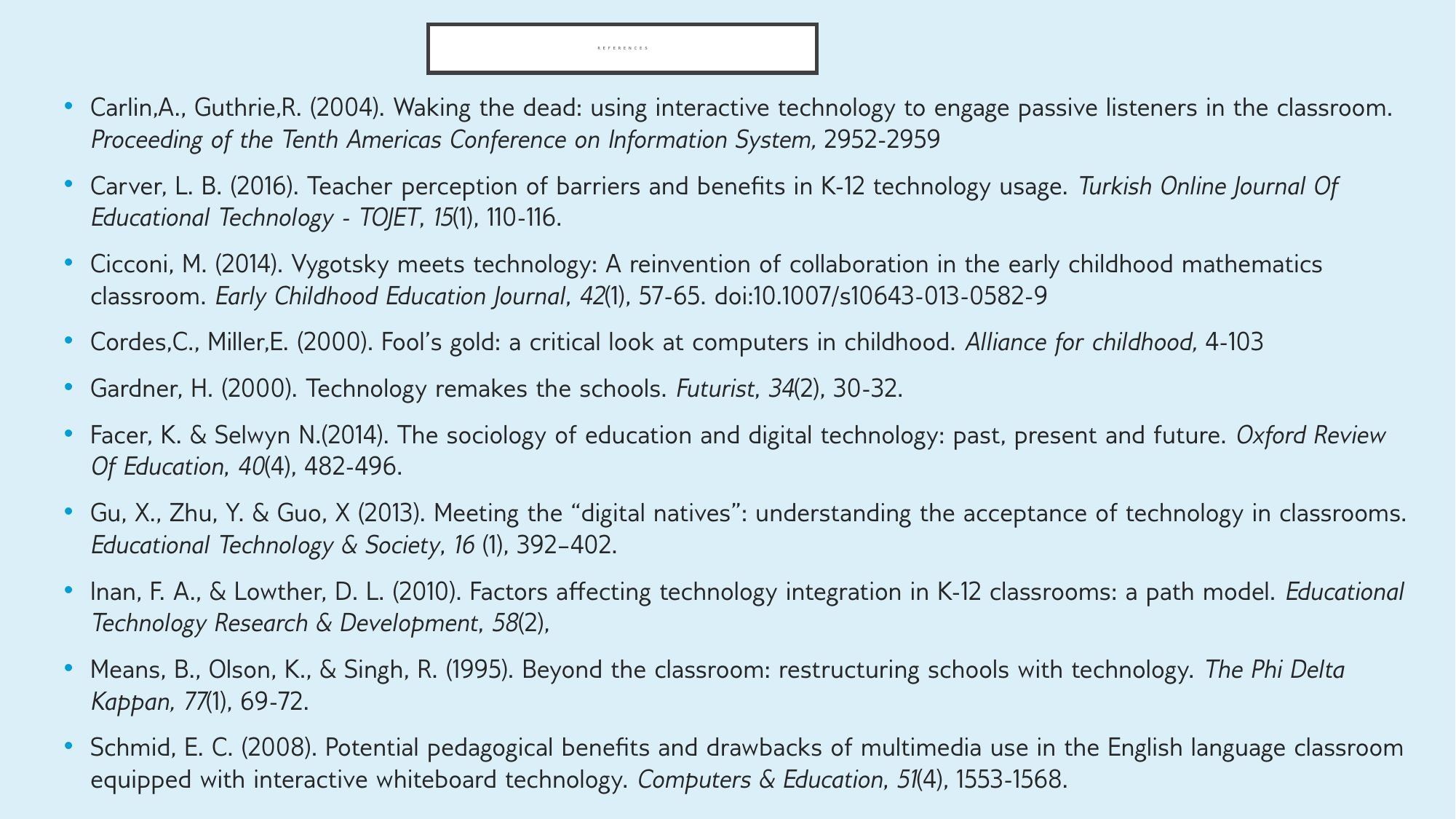

# References
Carlin,A., Guthrie,R. (2004). Waking the dead: using interactive technology to engage passive listeners in the classroom. Proceeding of the Tenth Americas Conference on Information System, 2952-2959
Carver, L. B. (2016). Teacher perception of barriers and benefits in K-12 technology usage. Turkish Online Journal Of Educational Technology - TOJET, 15(1), 110-116.
Cicconi, M. (2014). Vygotsky meets technology: A reinvention of collaboration in the early childhood mathematics      classroom. Early Childhood Education Journal, 42(1), 57-65. doi:10.1007/s10643-013-0582-9
Cordes,C., Miller,E. (2000). Fool’s gold: a critical look at computers in childhood. Alliance for childhood, 4-103
Gardner, H. (2000). Technology remakes the schools. Futurist, 34(2), 30-32.
Facer, K. & Selwyn N.(2014). The sociology of education and digital technology: past, present and future. Oxford Review Of Education, 40(4), 482-496.
Gu, X., Zhu, Y. & Guo, X (2013). Meeting the “digital natives”: understanding the acceptance of technology in classrooms. Educational Technology & Society, 16 (1), 392–402.
Inan, F. A., & Lowther, D. L. (2010). Factors affecting technology integration in K-12 classrooms: a path model. Educational Technology Research & Development, 58(2),
Means, B., Olson, K., & Singh, R. (1995). Beyond the classroom: restructuring schools with technology. The Phi Delta Kappan, 77(1), 69-72.
Schmid, E. C. (2008). Potential pedagogical benefits and drawbacks of multimedia use in the English language classroom equipped with interactive whiteboard technology. Computers & Education, 51(4), 1553-1568.